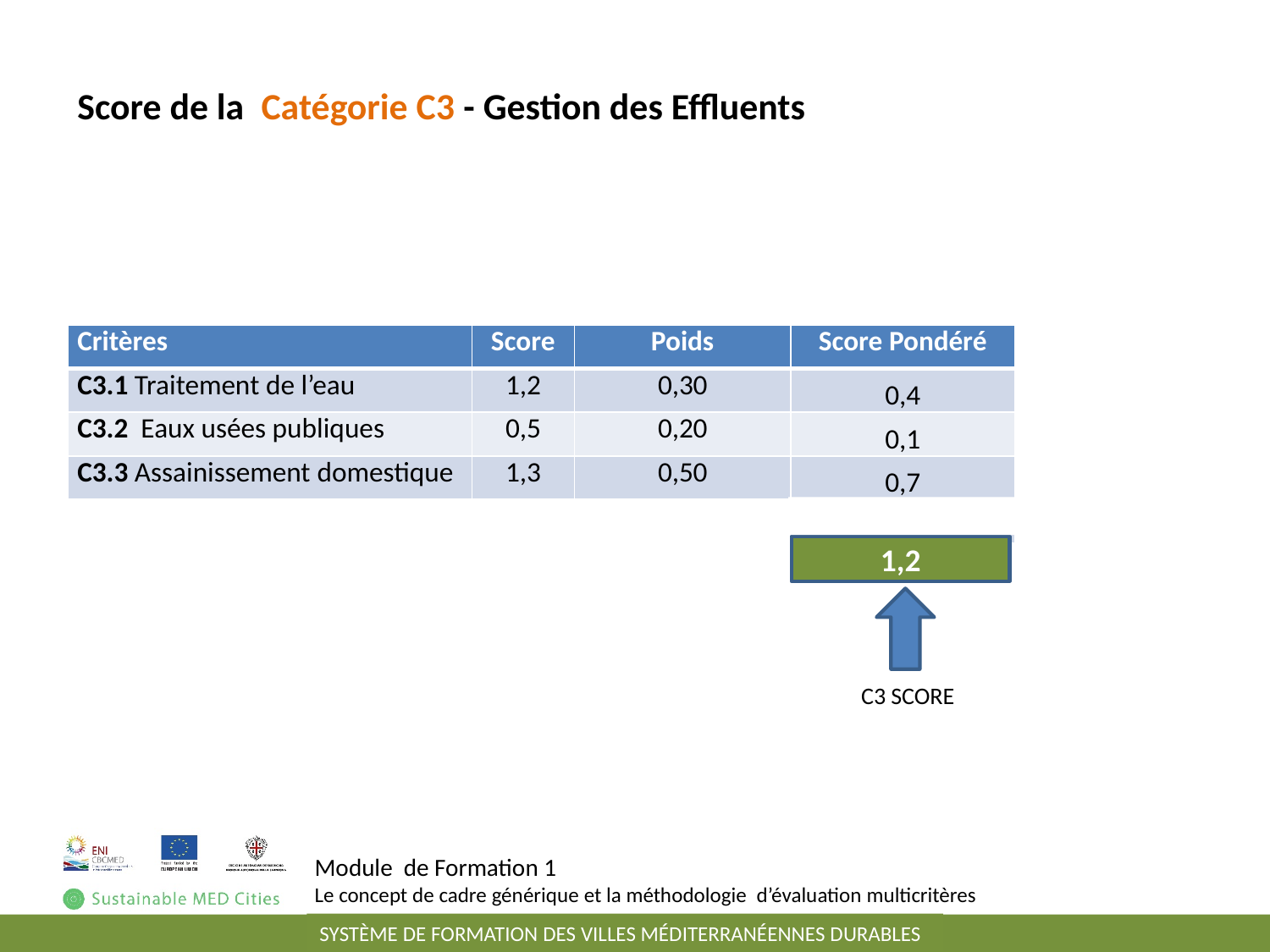

Score de la  Catégorie C3 - Gestion des Effluents
| Critères | Score | Poids | Score Pondéré |
| --- | --- | --- | --- |
| C3.1 Traitement de l’eau | 1,2 | 0,30 | 0,4 |
| C3.2 Eaux usées publiques | 0,5 | 0,20 | 0,1 |
| C3.3 Assainissement domestique | 1,3 | 0,50 | 0,7 |
|  |  |  | 1,1 |
|  |  |  |  |

1,2

C3 SCORE
Module  de Formation 1
Le concept de cadre générique et la méthodologie  d’évaluation multicritères
SYSTÈME DE FORMATION DES VILLES MÉDITERRANÉENNES DURABLES